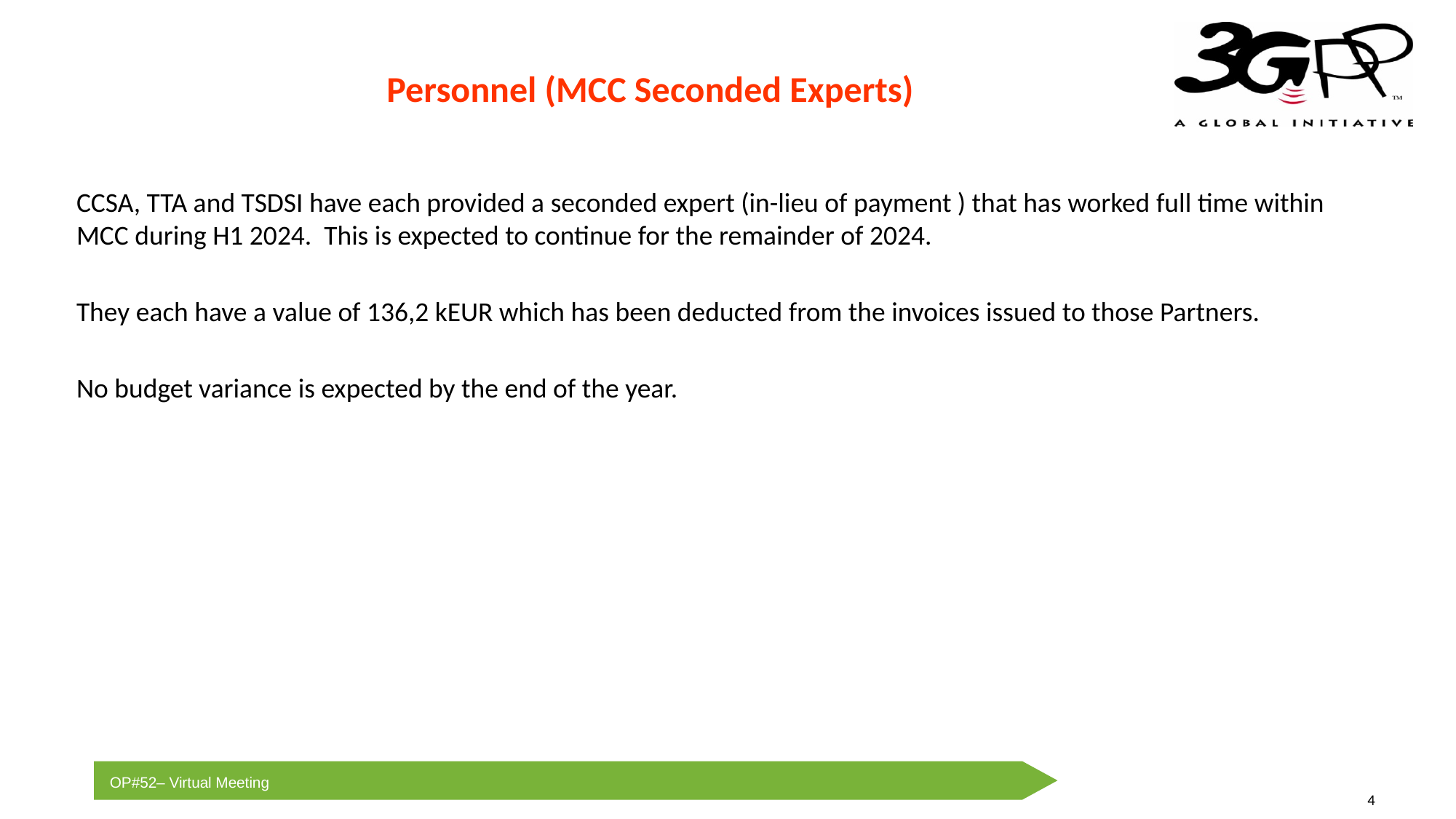

Personnel (MCC Seconded Experts)

CCSA, TTA and TSDSI have each provided a seconded expert (in-lieu of payment ) that has worked full time within MCC during H1 2024.  This is expected to continue for the remainder of 2024.

They each have a value of 136,2 kEUR which has been deducted from the invoices issued to those Partners.

No budget variance is expected by the end of the year.